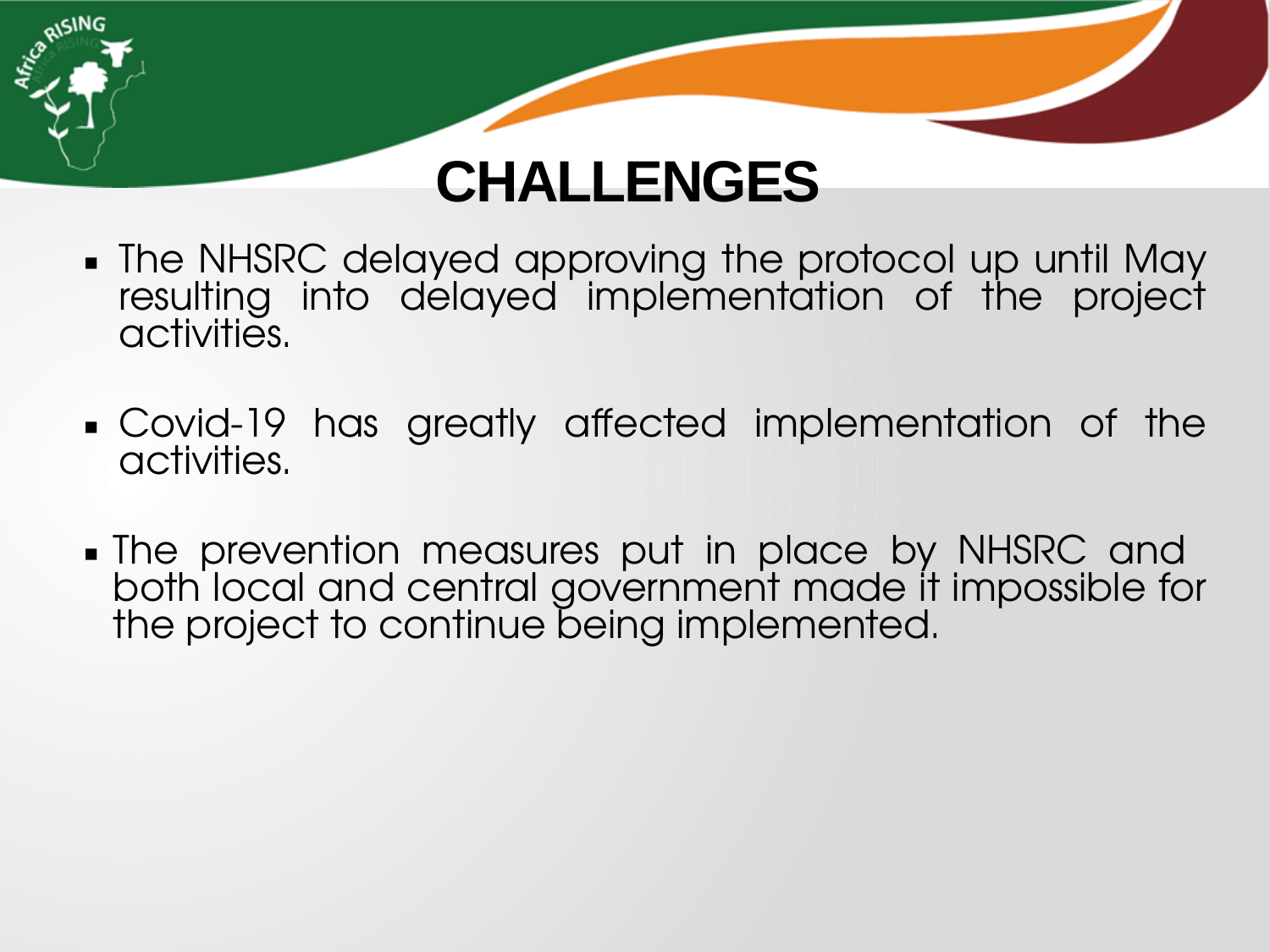

# CHALLENGES
The NHSRC delayed approving the protocol up until May resulting into delayed implementation of the project activities.

Covid-19 has greatly affected implementation of the activities.

The prevention measures put in place by NHSRC and  both local and central government made it impossible for the project to continue being implemented.